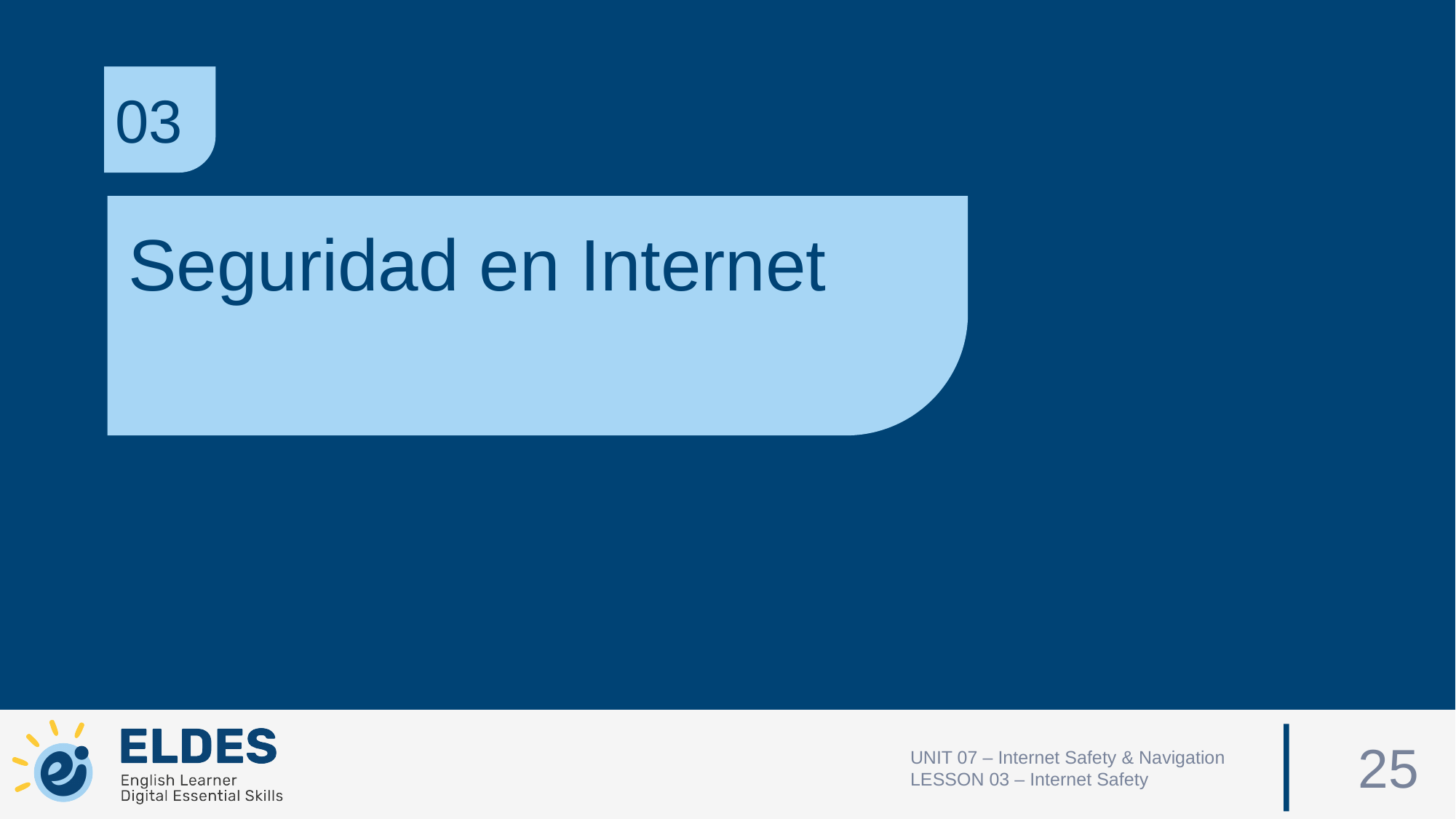

03
Seguridad en Internet
25
UNIT 07 – Internet Safety & Navigation
LESSON 03 – Internet Safety